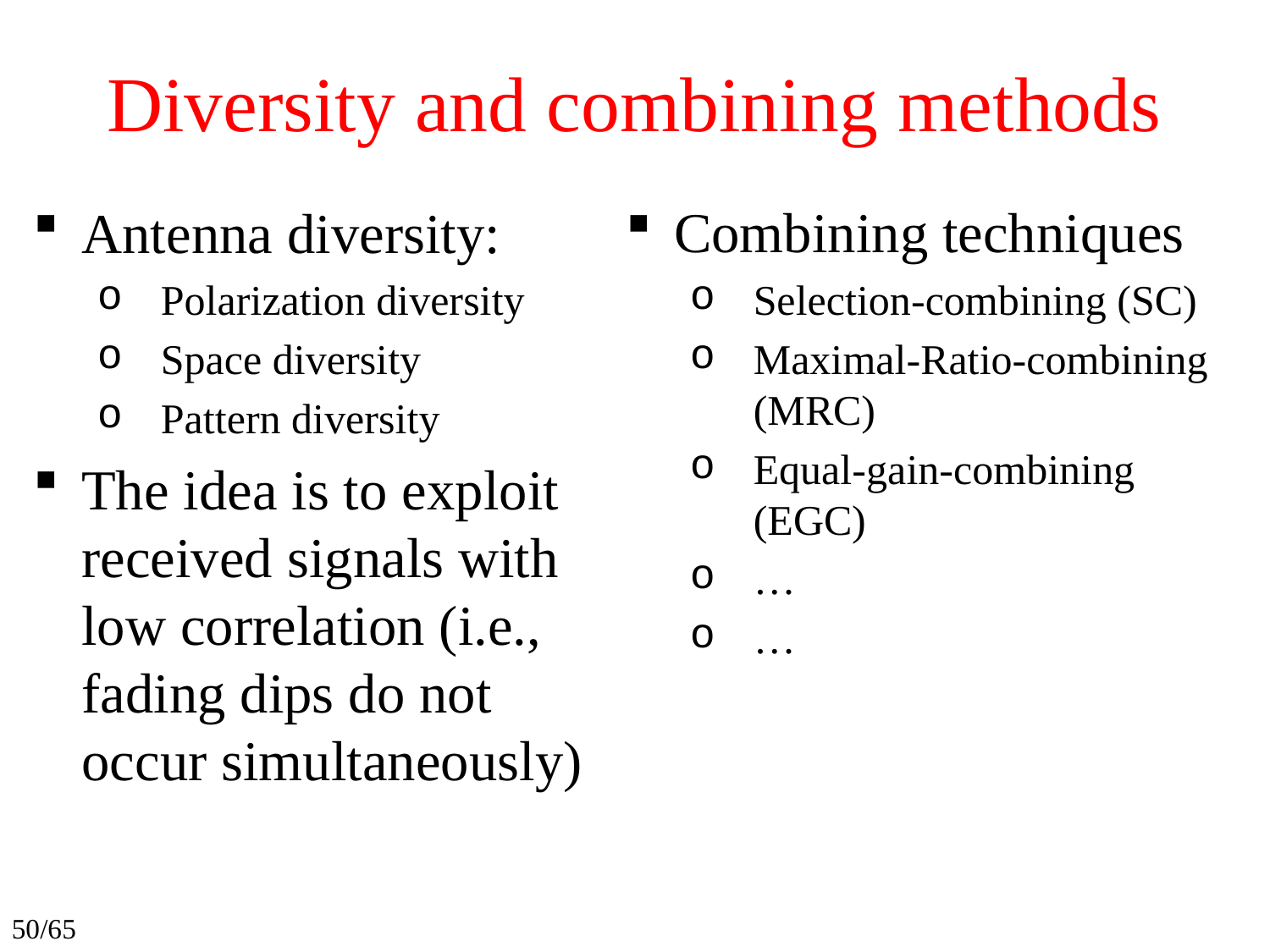

# Diversity and combining methods
Antenna diversity:
Polarization diversity
Space diversity
Pattern diversity
The idea is to exploit received signals with low correlation (i.e., fading dips do not occur simultaneously)
Combining techniques
Selection-combining (SC)
Maximal-Ratio-combining (MRC)
Equal-gain-combining (EGC)
…
…